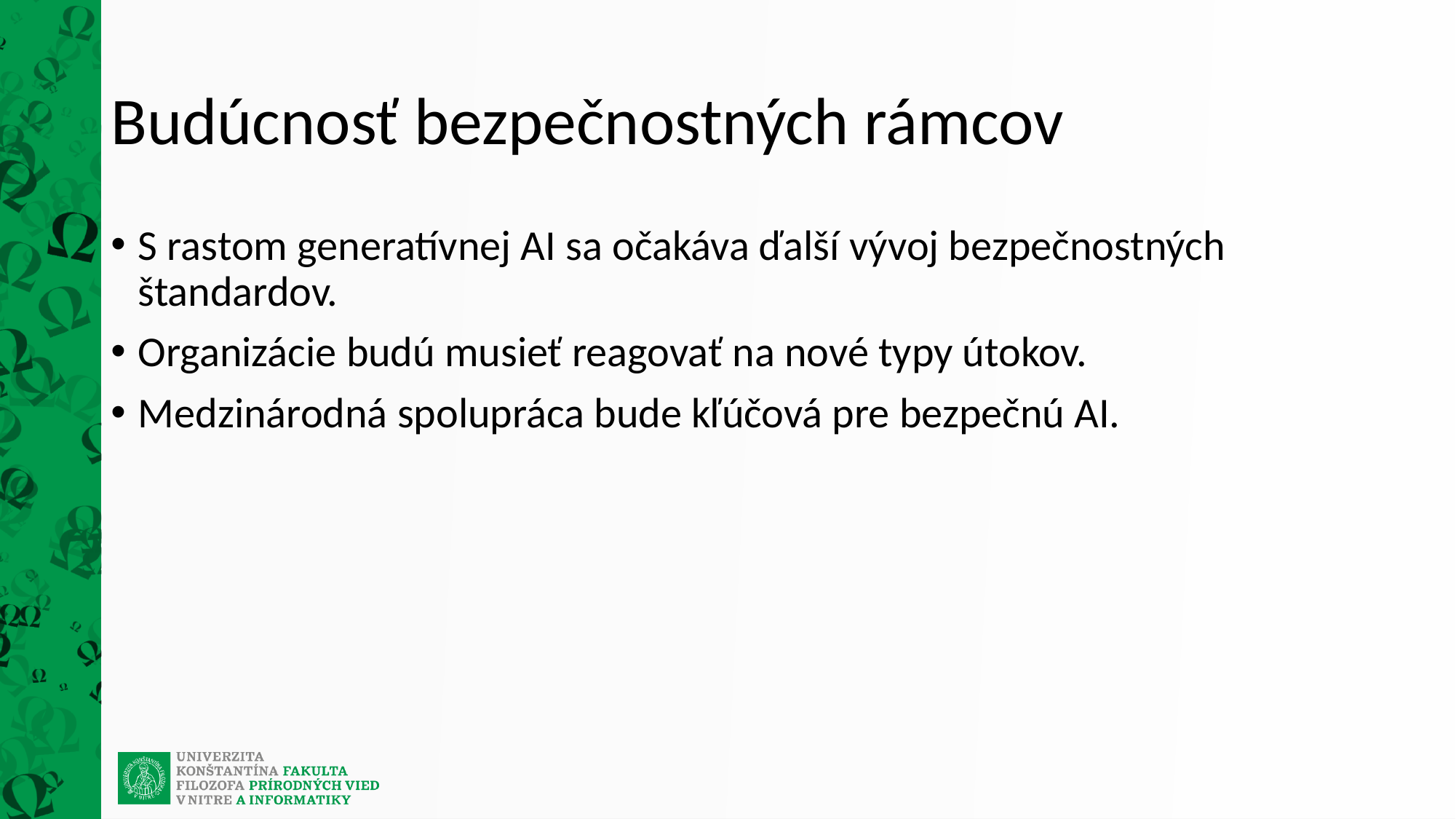

# Budúcnosť bezpečnostných rámcov
S rastom generatívnej AI sa očakáva ďalší vývoj bezpečnostných štandardov.
Organizácie budú musieť reagovať na nové typy útokov.
Medzinárodná spolupráca bude kľúčová pre bezpečnú AI.